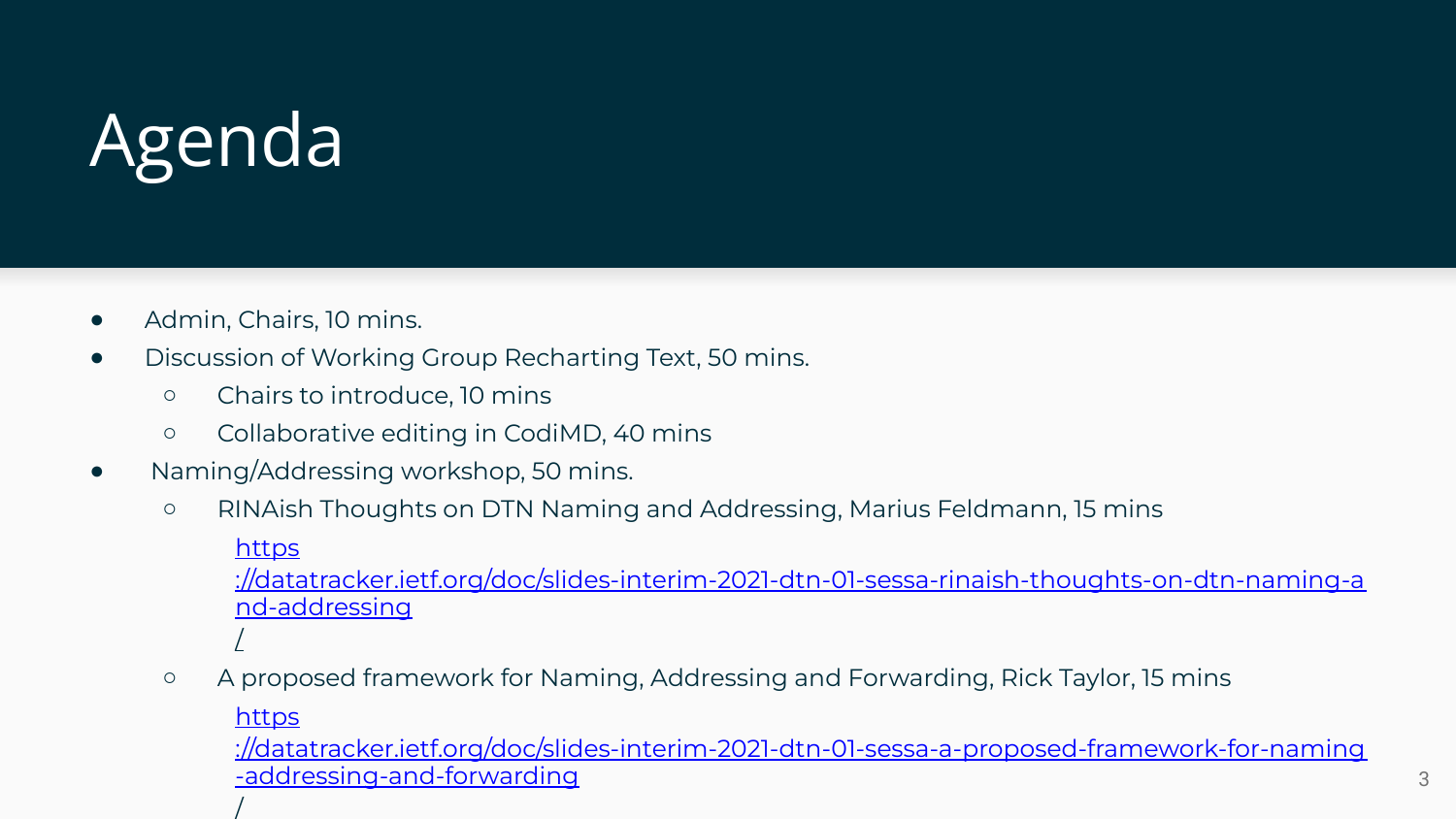

# Agenda
Admin, Chairs, 10 mins.
Discussion of Working Group Recharting Text, 50 mins.
Chairs to introduce, 10 mins
Collaborative editing in CodiMD, 40 mins
 Naming/Addressing workshop, 50 mins.
RINAish Thoughts on DTN Naming and Addressing, Marius Feldmann, 15 mins
https://datatracker.ietf.org/doc/slides-interim-2021-dtn-01-sessa-rinaish-thoughts-on-dtn-naming-and-addressing/
A proposed framework for Naming, Addressing and Forwarding, Rick Taylor, 15 mins
https://datatracker.ietf.org/doc/slides-interim-2021-dtn-01-sessa-a-proposed-framework-for-naming-addressing-and-forwarding/
Heated debate, 20 mins
Any other business / Open Mic, 10 mins
3